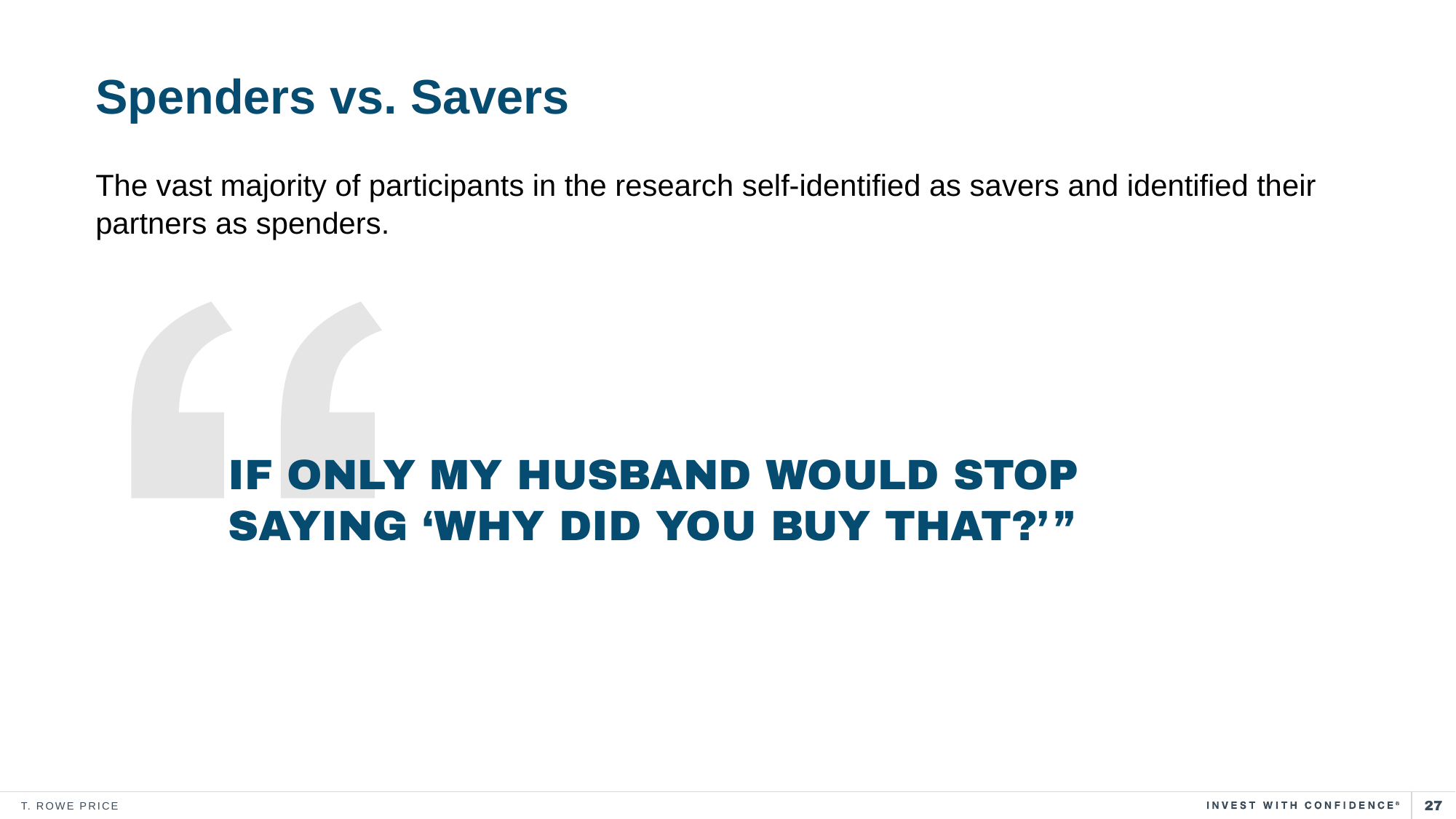

# Spenders vs. Savers
The vast majority of participants in the research self-identified as savers and identified their partners as spenders.

IF ONLY MY HUSBAND WOULD STOP SAYING ‘WHY DID YOU BUY THAT?’”